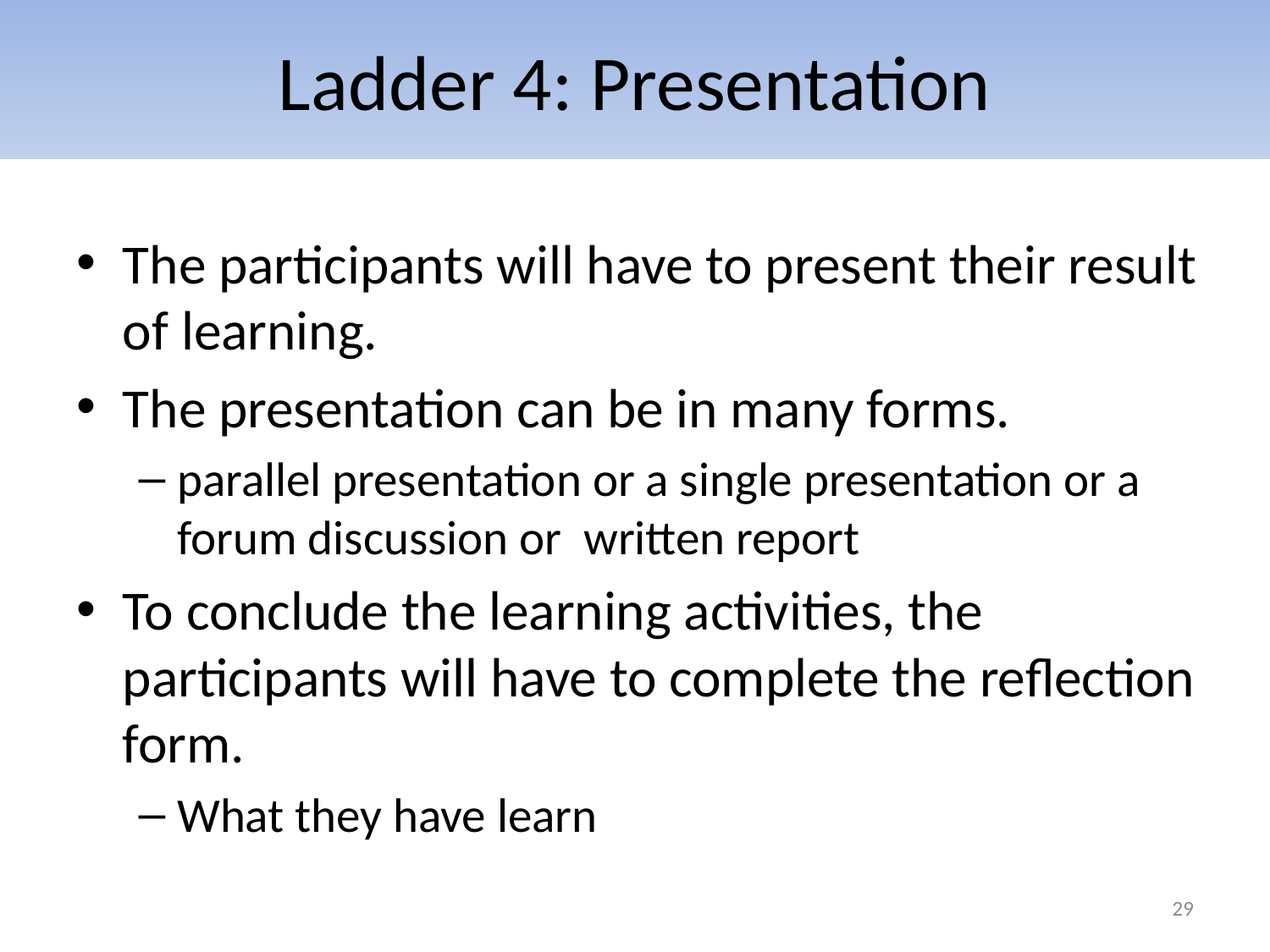

# Ladder 4: Presentation
The participants will have to present their result of learning.
The presentation can be in many forms.
parallel presentation or a single presentation or a forum discussion or  written report
To conclude the learning activities, the participants will have to complete the reflection form.
What they have learn
29